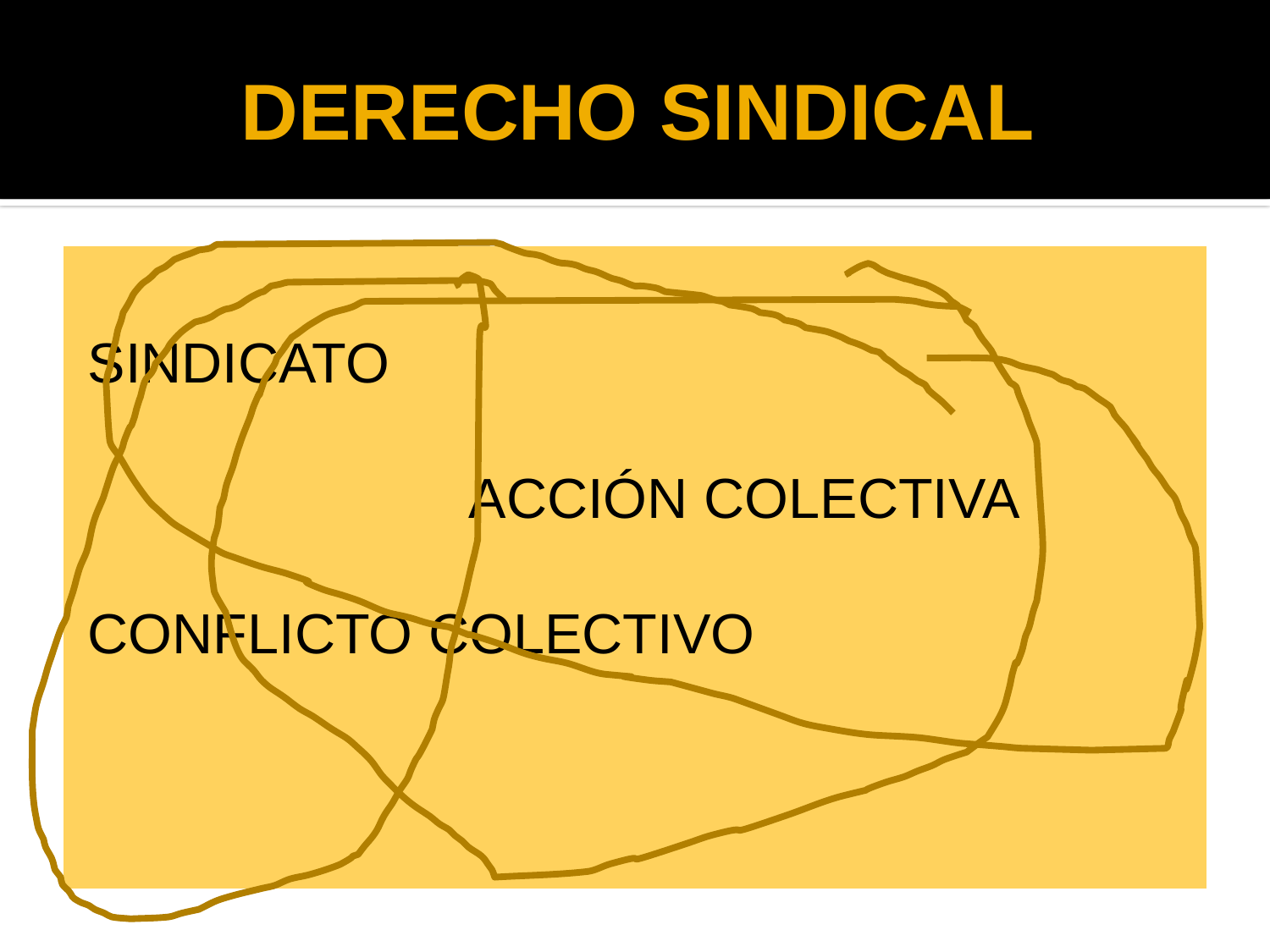

# DERECHO SINDICAL

SINDICATO

			ACCIÓN COLECTIVA

CONFLICTO COLECTIVO